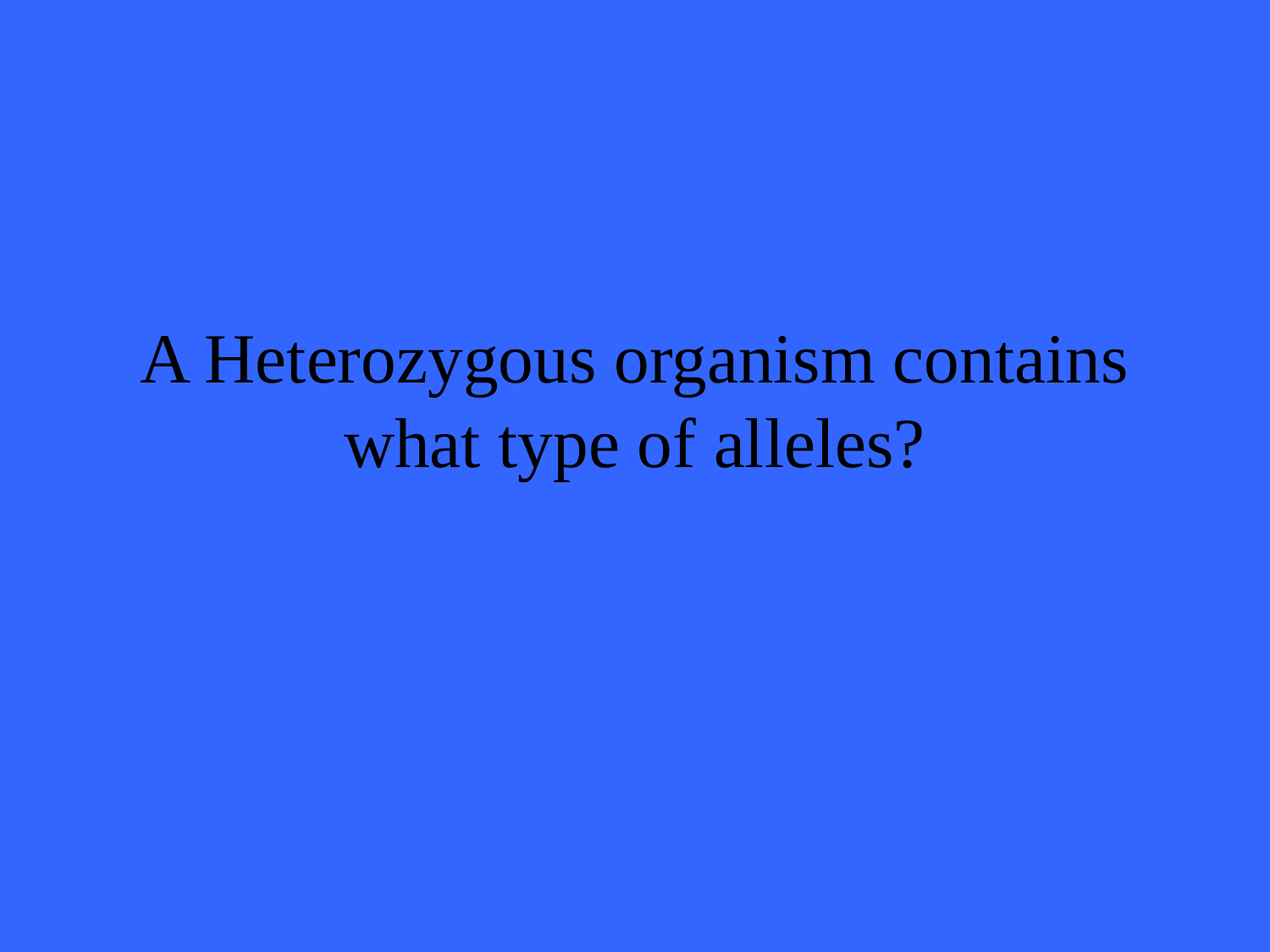

# A Heterozygous organism contains what type of alleles?